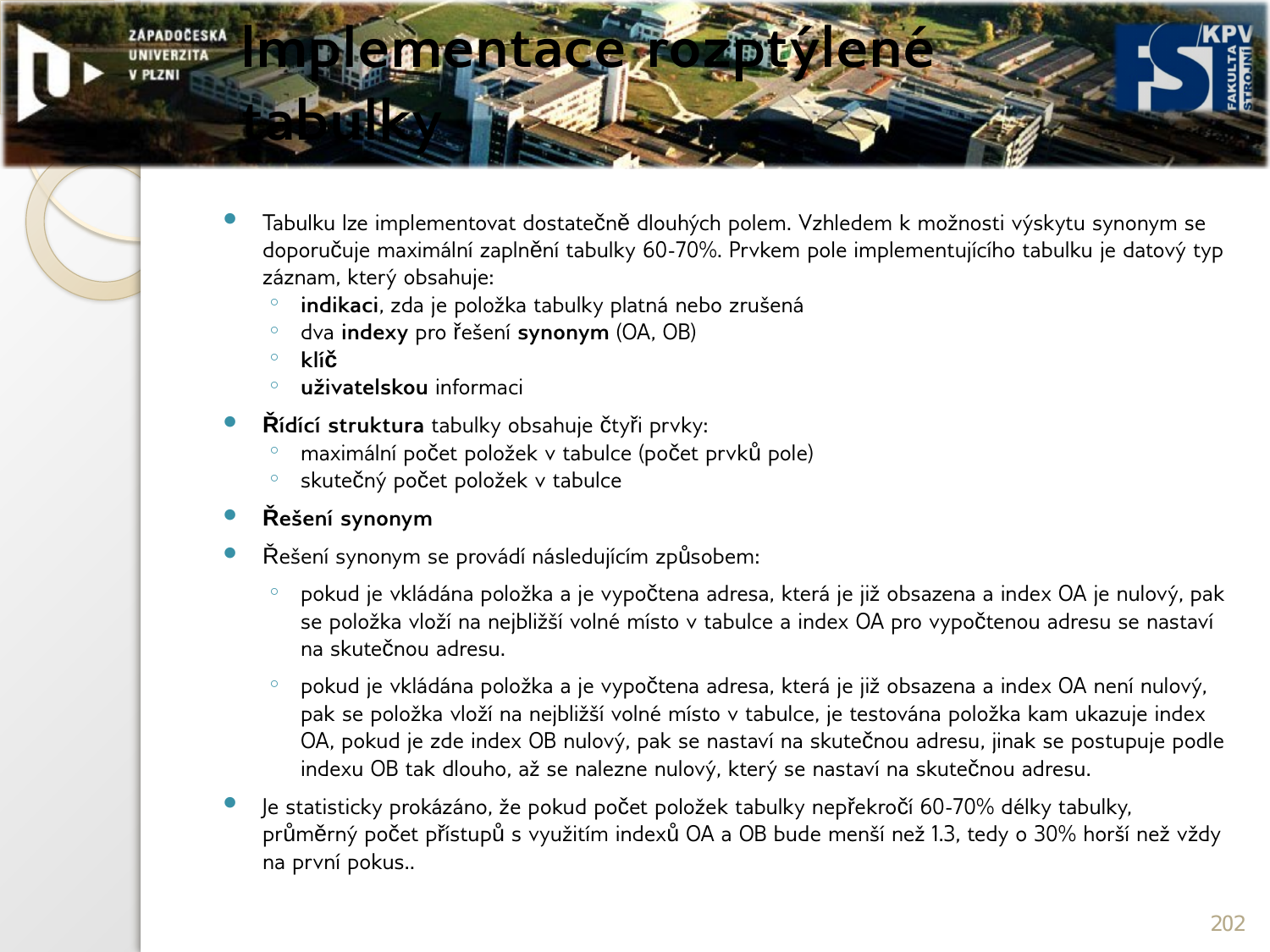

# Implementace rozptýlené tabulky
Tabulku lze implementovat dostatečně dlouhých polem. Vzhledem k možnosti výskytu synonym se doporučuje maximální zaplnění tabulky 60-70%. Prvkem pole implementujícího tabulku je datový typ záznam, který obsahuje:
indikaci, zda je položka tabulky platná nebo zrušená
dva indexy pro řešení synonym (OA, OB)
klíč
uživatelskou informaci
Řídící struktura tabulky obsahuje čtyři prvky:
maximální počet položek v tabulce (počet prvků pole)
skutečný počet položek v tabulce
Řešení synonym
Řešení synonym se provádí následujícím způsobem:
pokud je vkládána položka a je vypočtena adresa, která je již obsazena a index OA je nulový, pak se položka vloží na nejbližší volné místo v tabulce a index OA pro vypočtenou adresu se nastaví na skutečnou adresu.
pokud je vkládána položka a je vypočtena adresa, která je již obsazena a index OA není nulový, pak se položka vloží na nejbližší volné místo v tabulce, je testována položka kam ukazuje index OA, pokud je zde index OB nulový, pak se nastaví na skutečnou adresu, jinak se postupuje podle indexu OB tak dlouho, až se nalezne nulový, který se nastaví na skutečnou adresu.
Je statisticky prokázáno, že pokud počet položek tabulky nepřekročí 60-70% délky tabulky, průměrný počet přístupů s využitím indexů OA a OB bude menší než 1.3, tedy o 30% horší než vždy na první pokus..
202